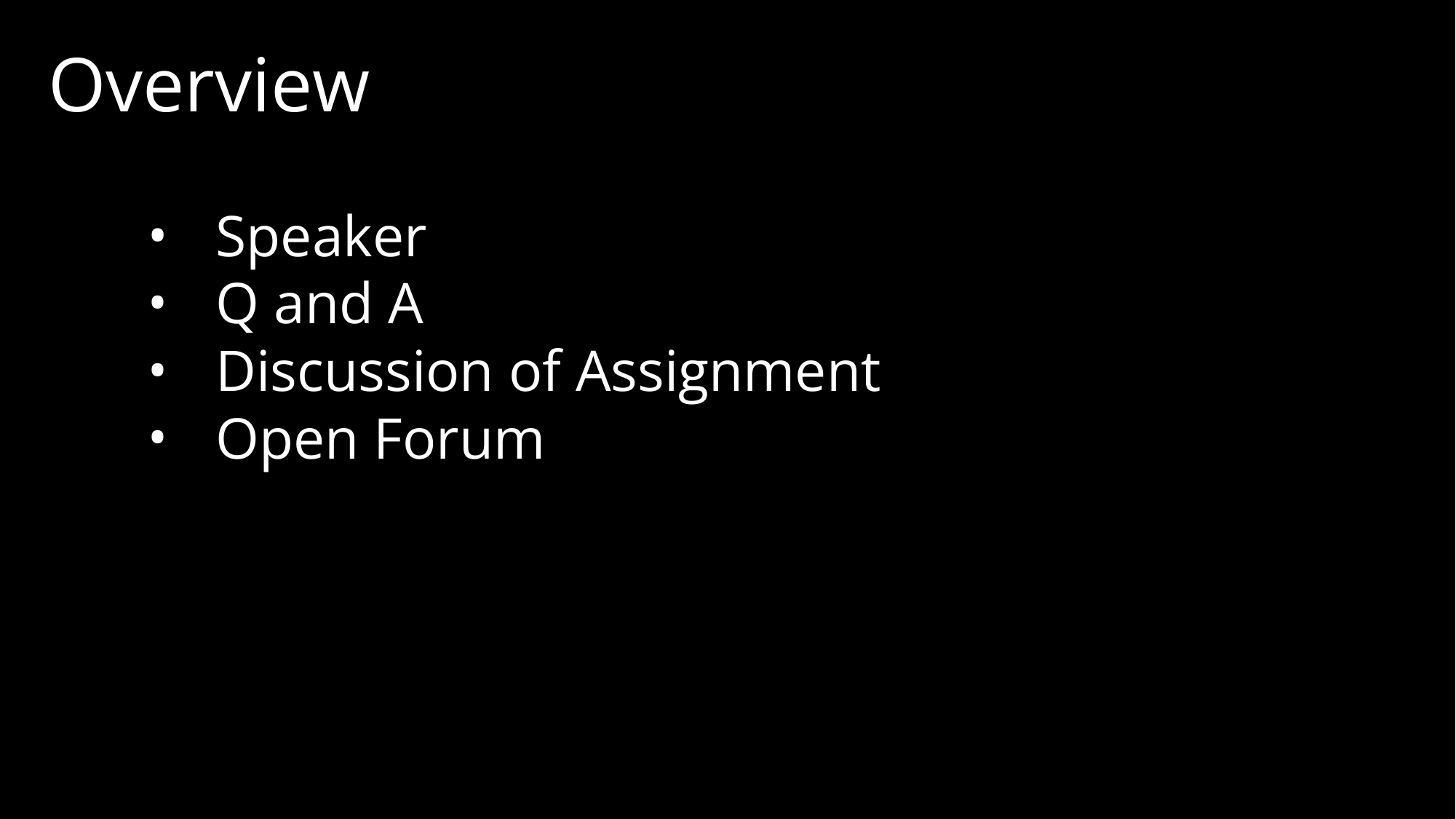

# Overview
Speaker
Q and A
Discussion of Assignment
Open Forum